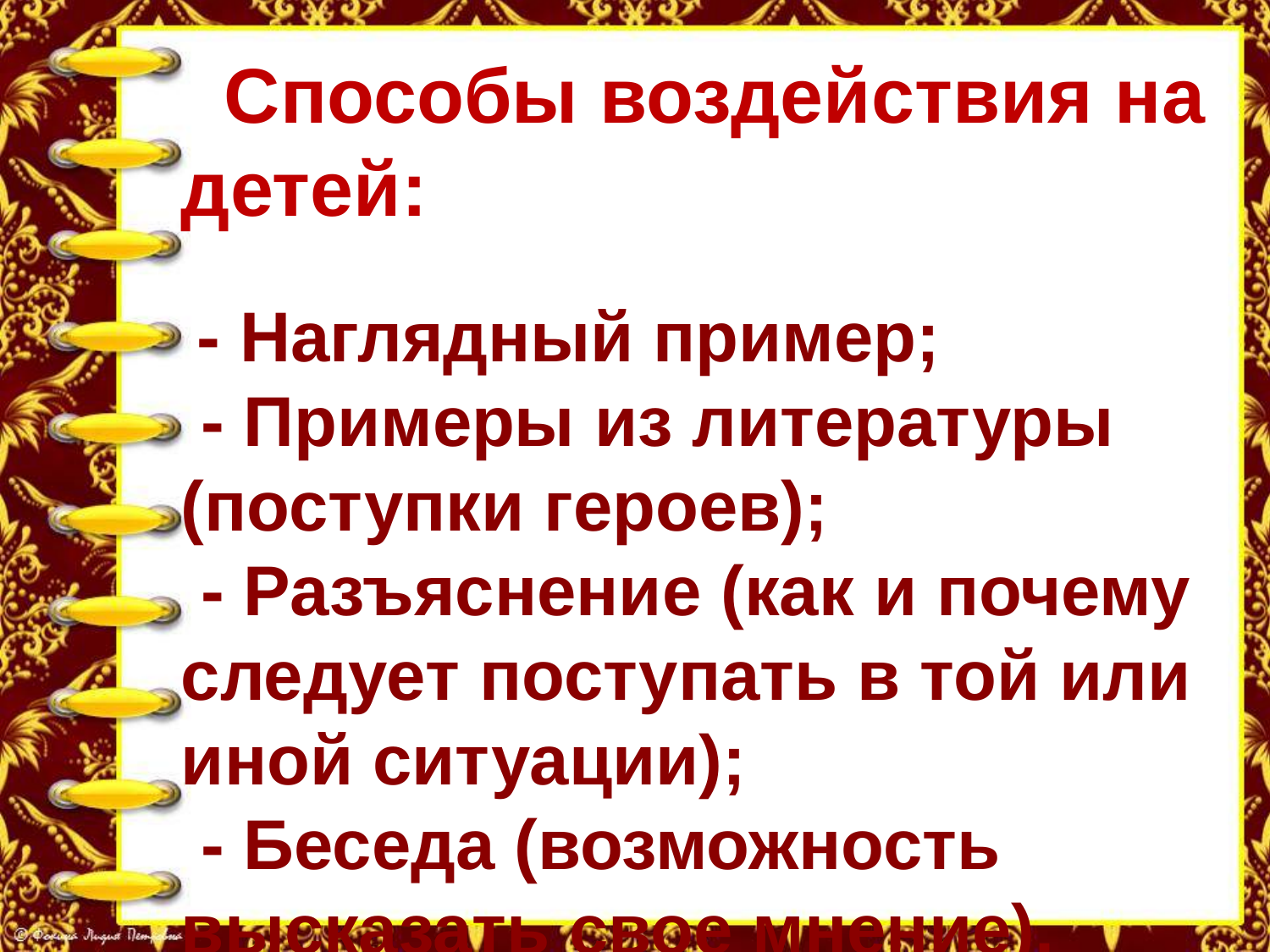

Способы воздействия на детей:
 - Наглядный пример;
 - Примеры из литературы (поступки героев);
 - Разъяснение (как и почему следует поступать в той или иной ситуации);
 - Беседа (возможность высказать свое мнение).